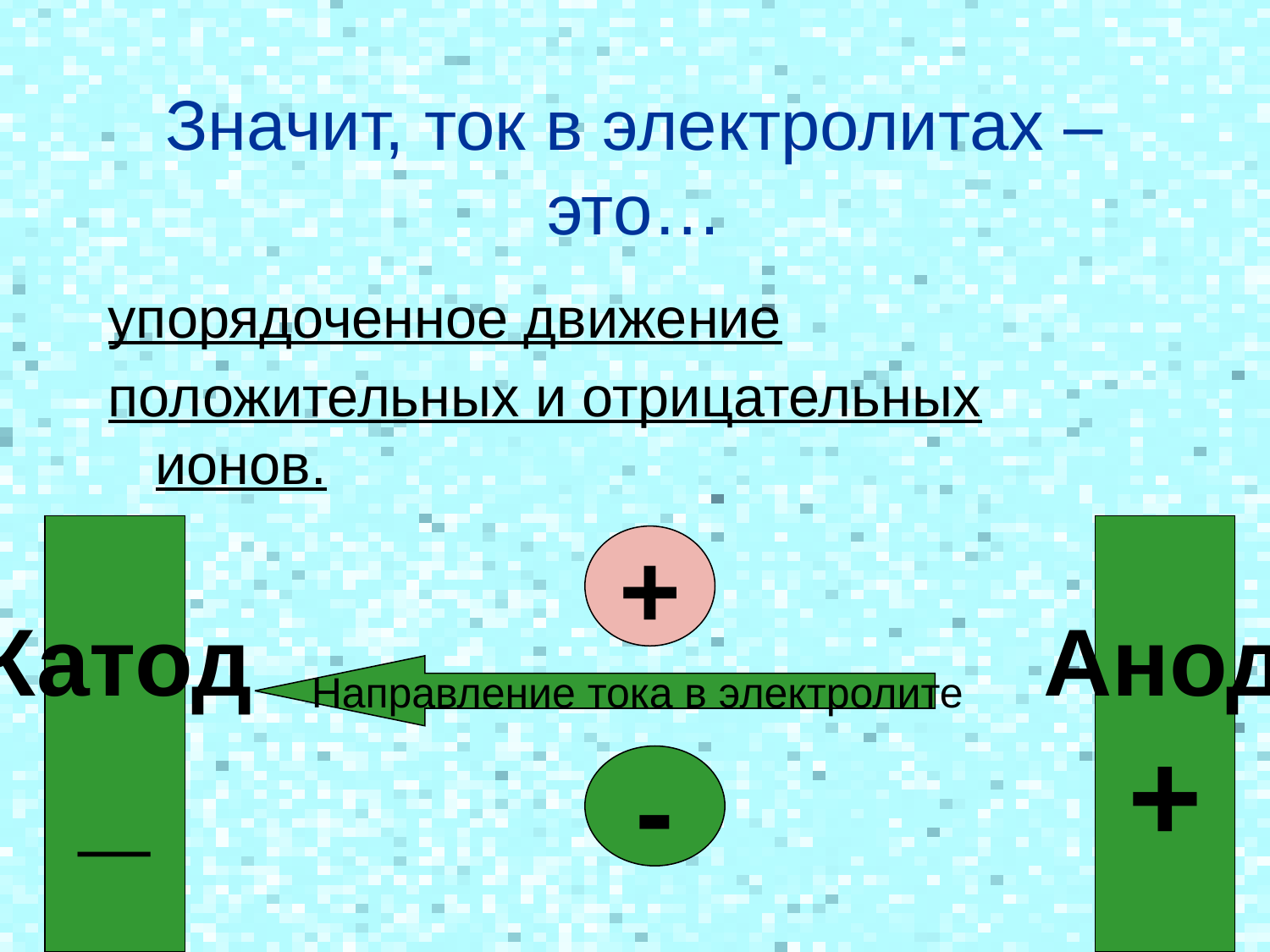

# Значит, ток в электролитах – это…
упорядоченное движение
положительных и отрицательных ионов.
Катод
_
Анод
+
+
Направление тока в электролите
-